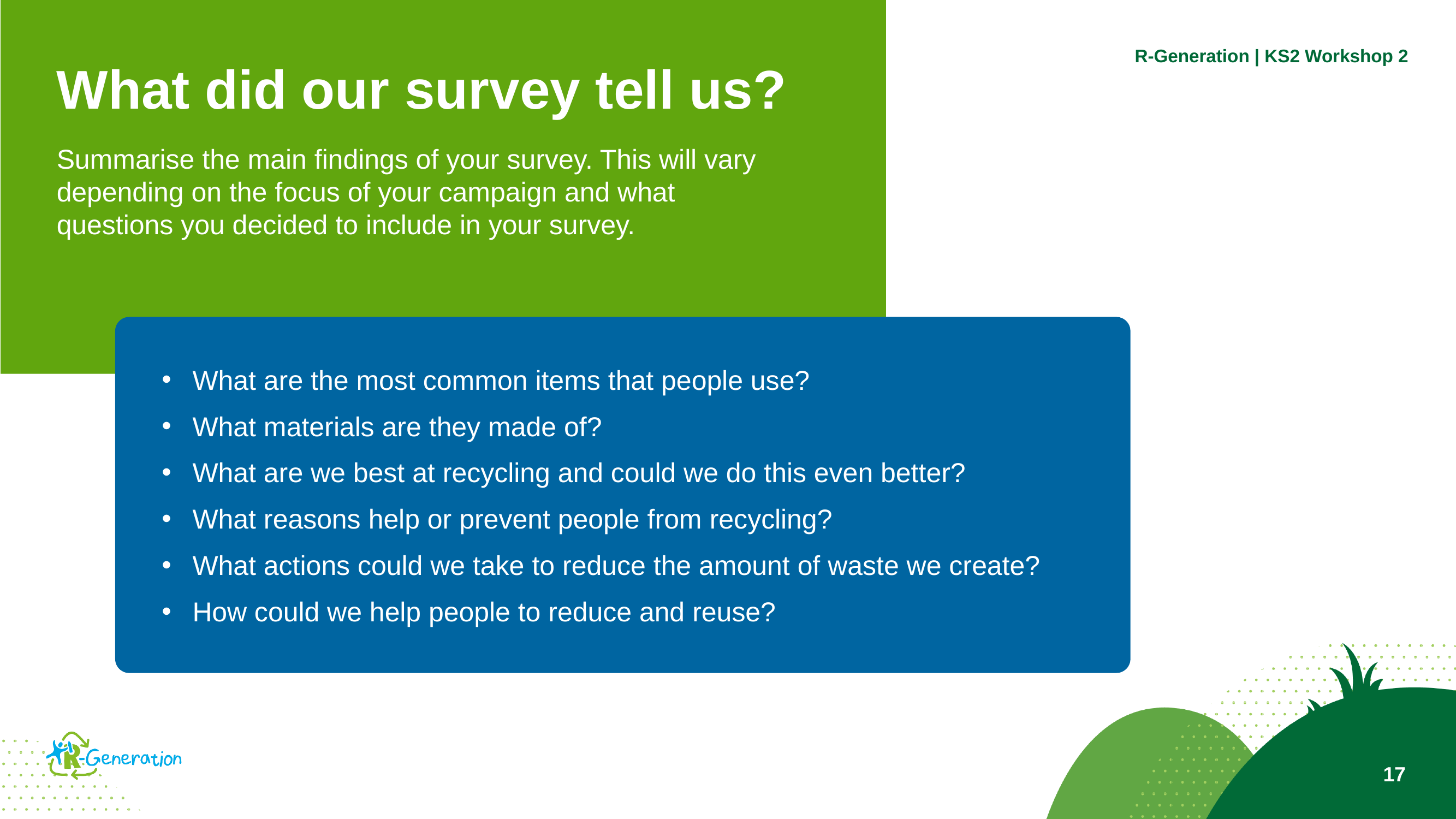

R-Generation | KS2 Workshop 2
What did our survey tell us?
Summarise the main findings of your survey. This will vary depending on the focus of your campaign and what questions you decided to include in your survey.
What are the most common items that people use?
What materials are they made of?
What are we best at recycling and could we do this even better?
What reasons help or prevent people from recycling?
What actions could we take to reduce the amount of waste we create?
How could we help people to reduce and reuse?
17